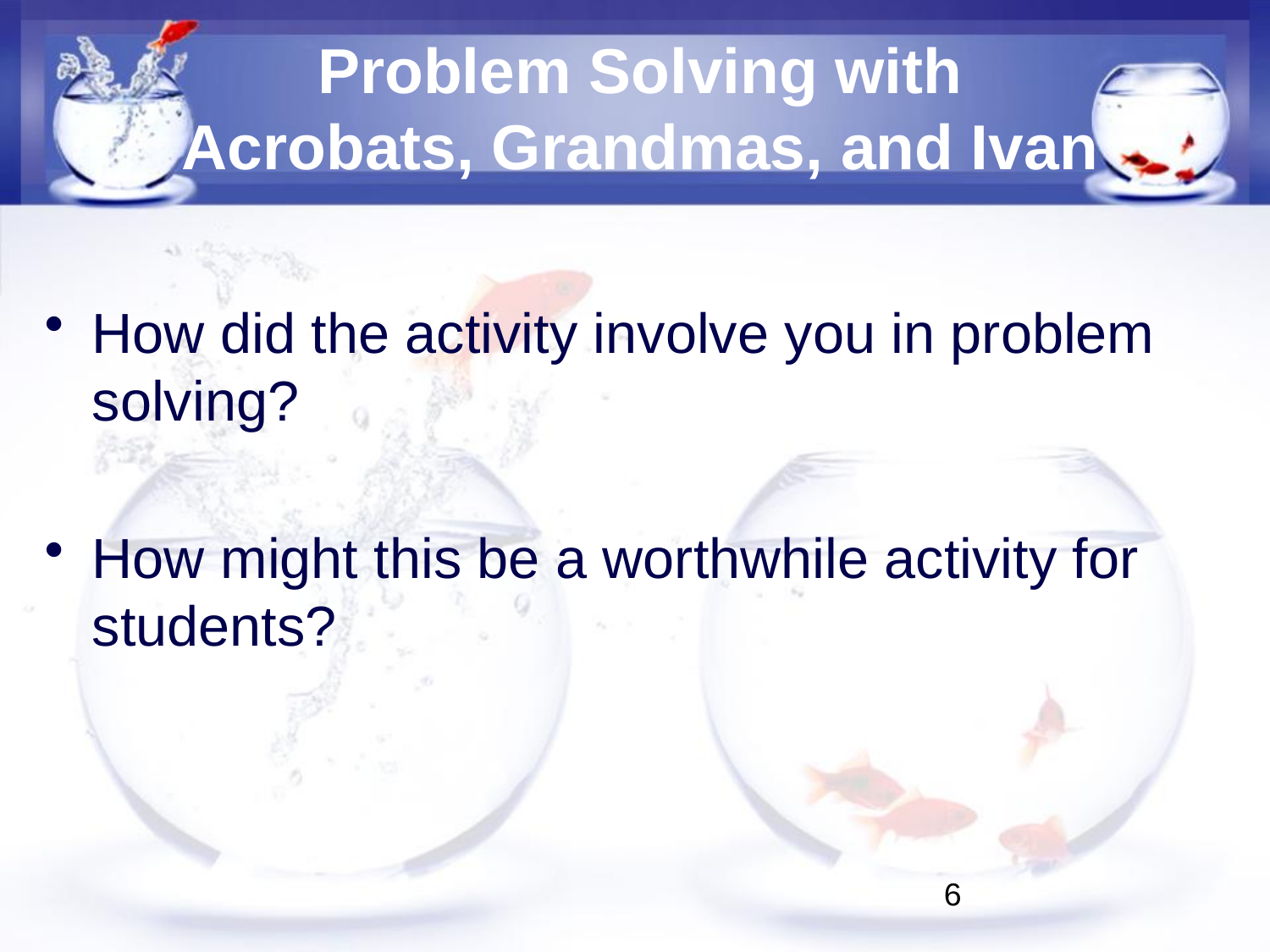

# Problem Solving with Acrobats, Grandmas, and Ivan

How did the activity involve you in problem solving?

How might this be a worthwhile activity for students?
6